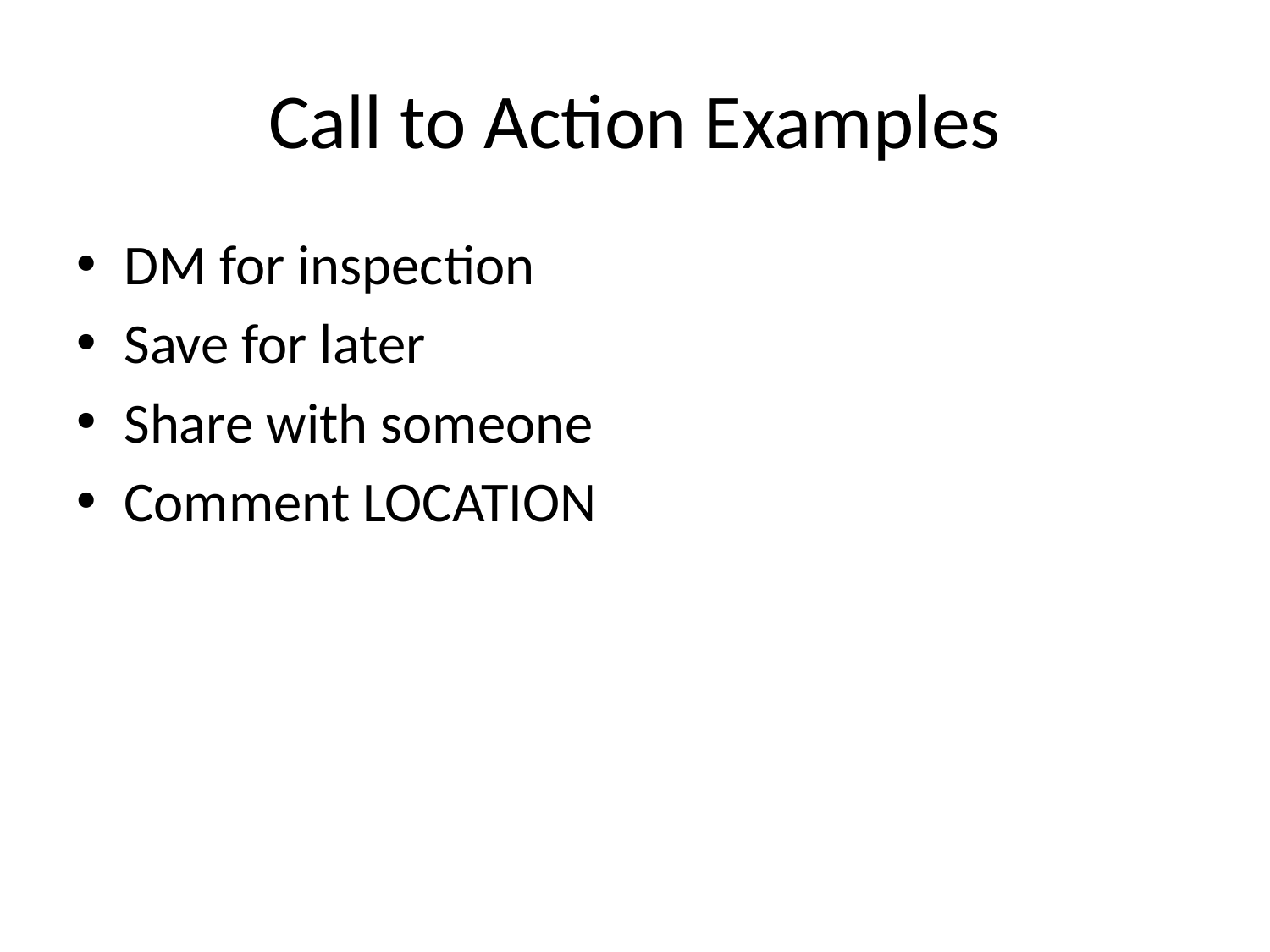

# Call to Action Examples
DM for inspection
Save for later
Share with someone
Comment LOCATION